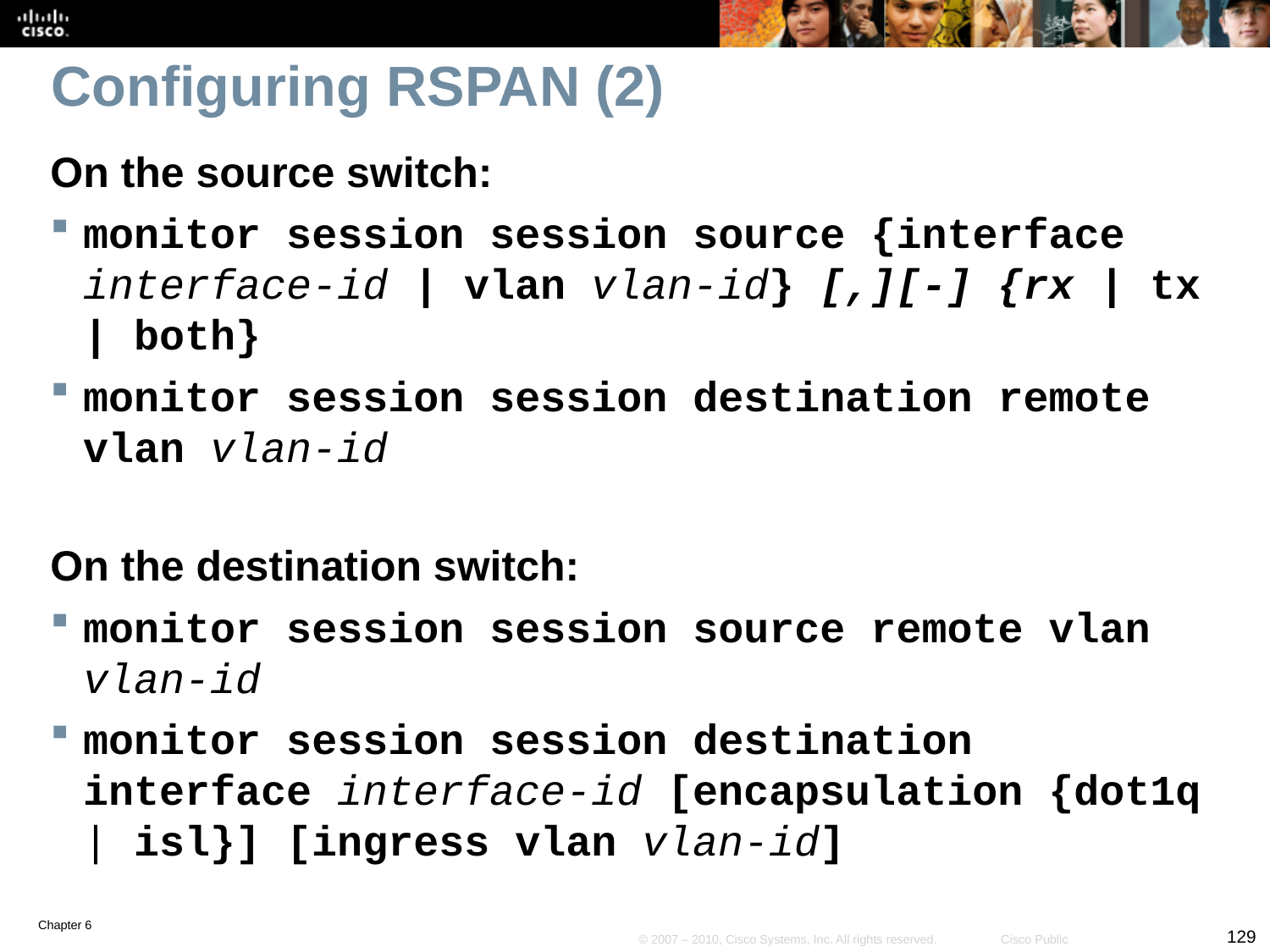

# Configuring RSPAN (2)
On the source switch:
monitor session session source {interface interface-id | vlan vlan-id} [,][-] {rx | tx | both}
monitor session session destination remote vlan vlan-id
On the destination switch:
monitor session session source remote vlan vlan-id
monitor session session destination interface interface-id [encapsulation {dot1q | isl}] [ingress vlan vlan-id]